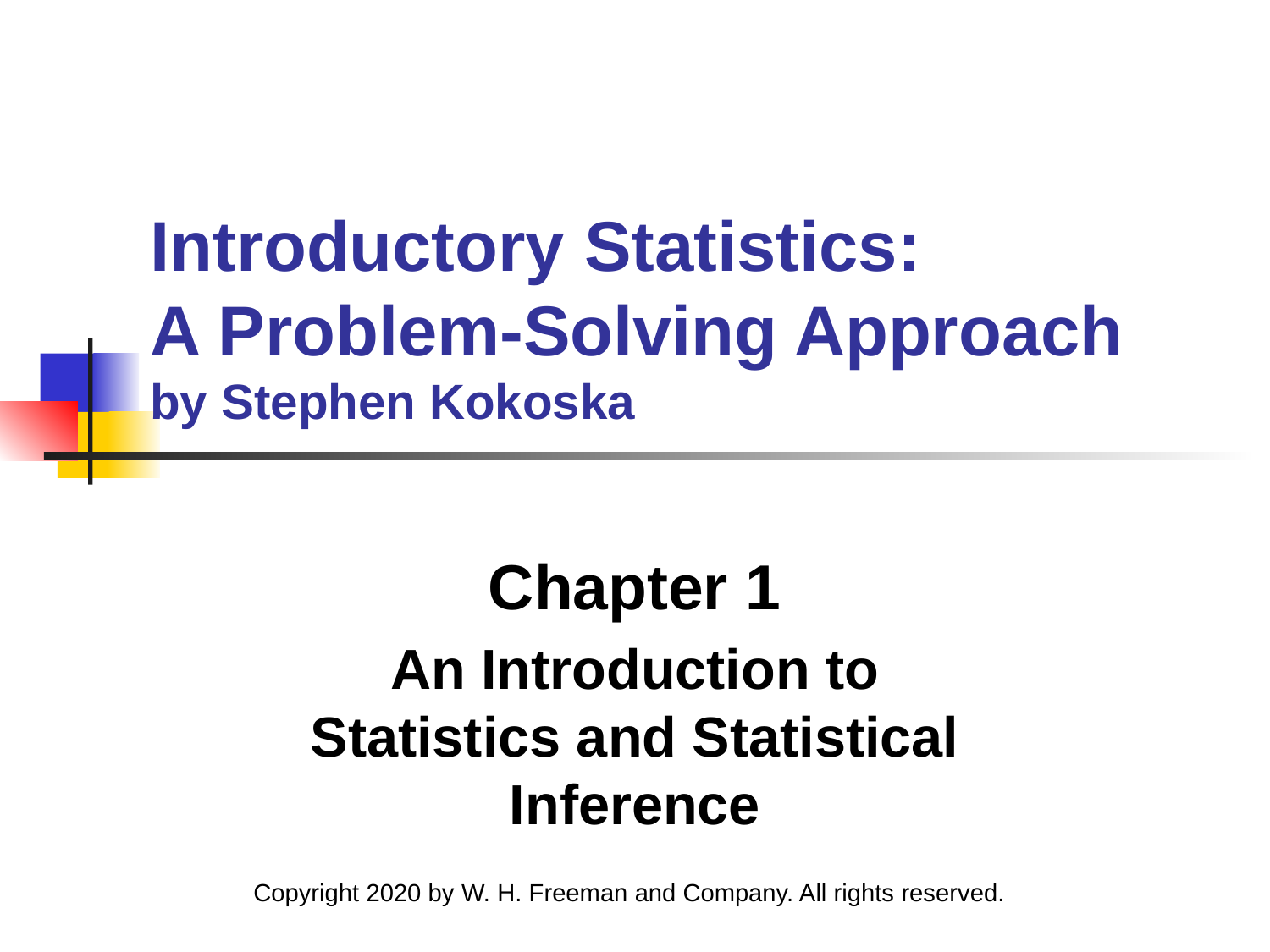

# Introductory Statistics: A Problem-Solving Approach by Stephen Kokoska
Chapter 1
An Introduction to Statistics and Statistical Inference
Copyright 2020 by W. H. Freeman and Company. All rights reserved.